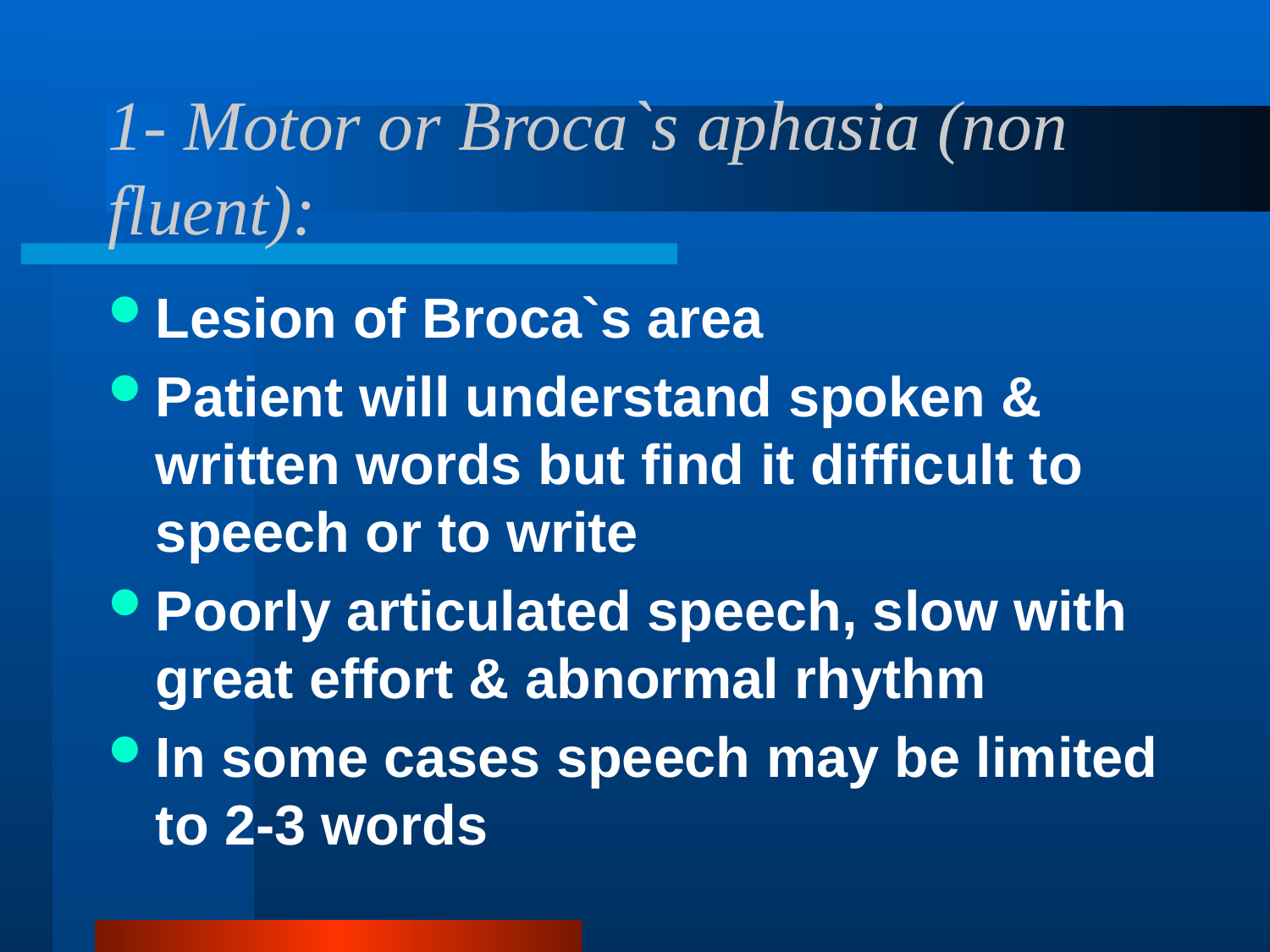

# 1- Motor or Broca`s aphasia (non fluent):
Lesion of Broca`s area
Patient will understand spoken & written words but find it difficult to speech or to write
Poorly articulated speech, slow with great effort & abnormal rhythm
In some cases speech may be limited to 2-3 words